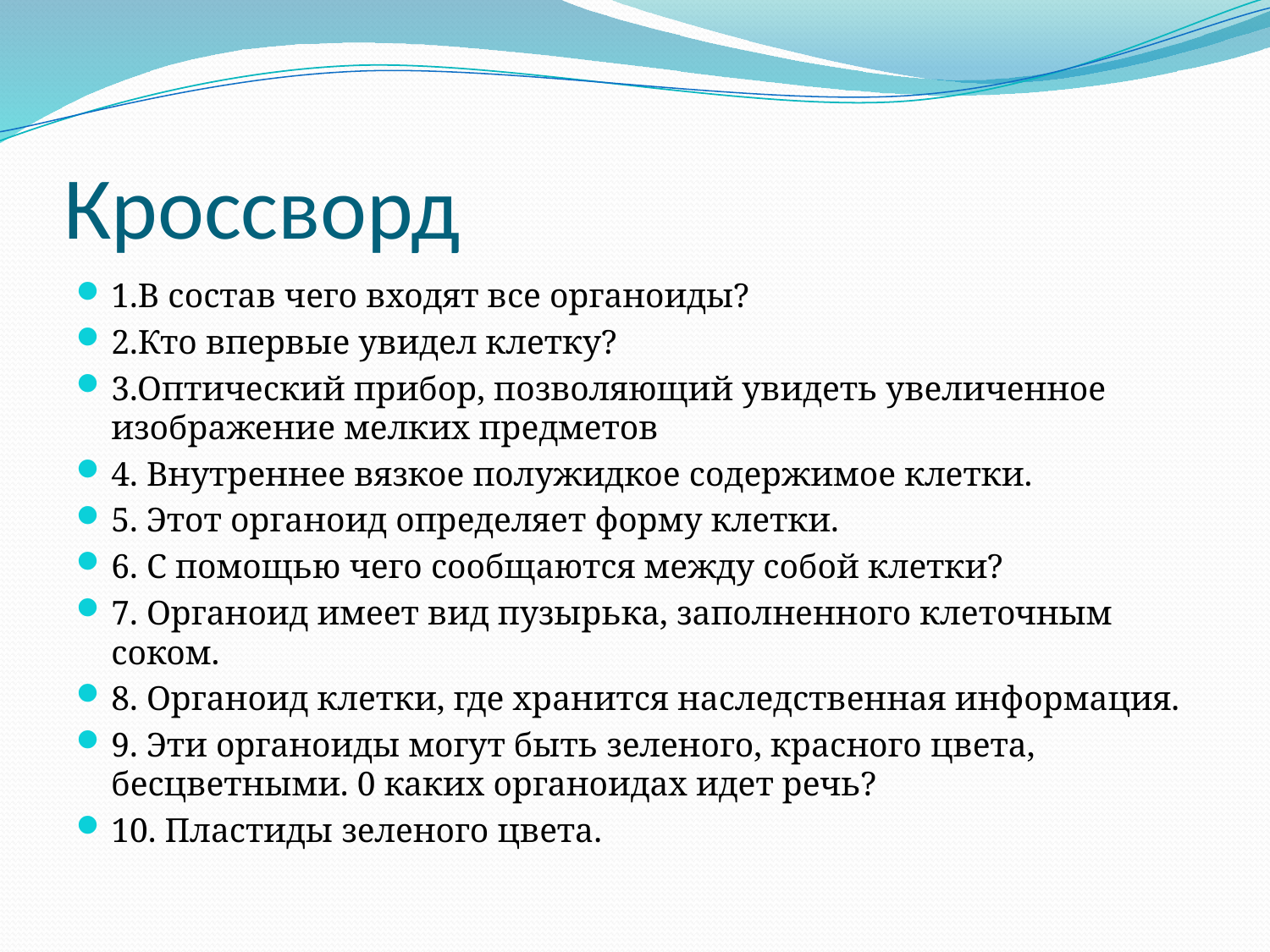

# Кроссворд
1.В состав чего входят все органоиды?
2.Кто впервые увидел клетку?
3.Оптический прибор, позволяющий увидеть увеличенное изображение мелких предметов
4. Внутреннее вязкое полужидкое содержимое клетки.
5. Этот органоид определяет форму клетки.
6. С помощью чего сообщаются между собой клетки?
7. Органоид имеет вид пузырька, заполненного клеточным соком.
8. Органоид клетки, где хранится наследственная информация.
9. Эти органоиды могут быть зеленого, красного цвета, бесцветными. 0 каких органоидах идет речь?
10. Пластиды зеленого цвета.